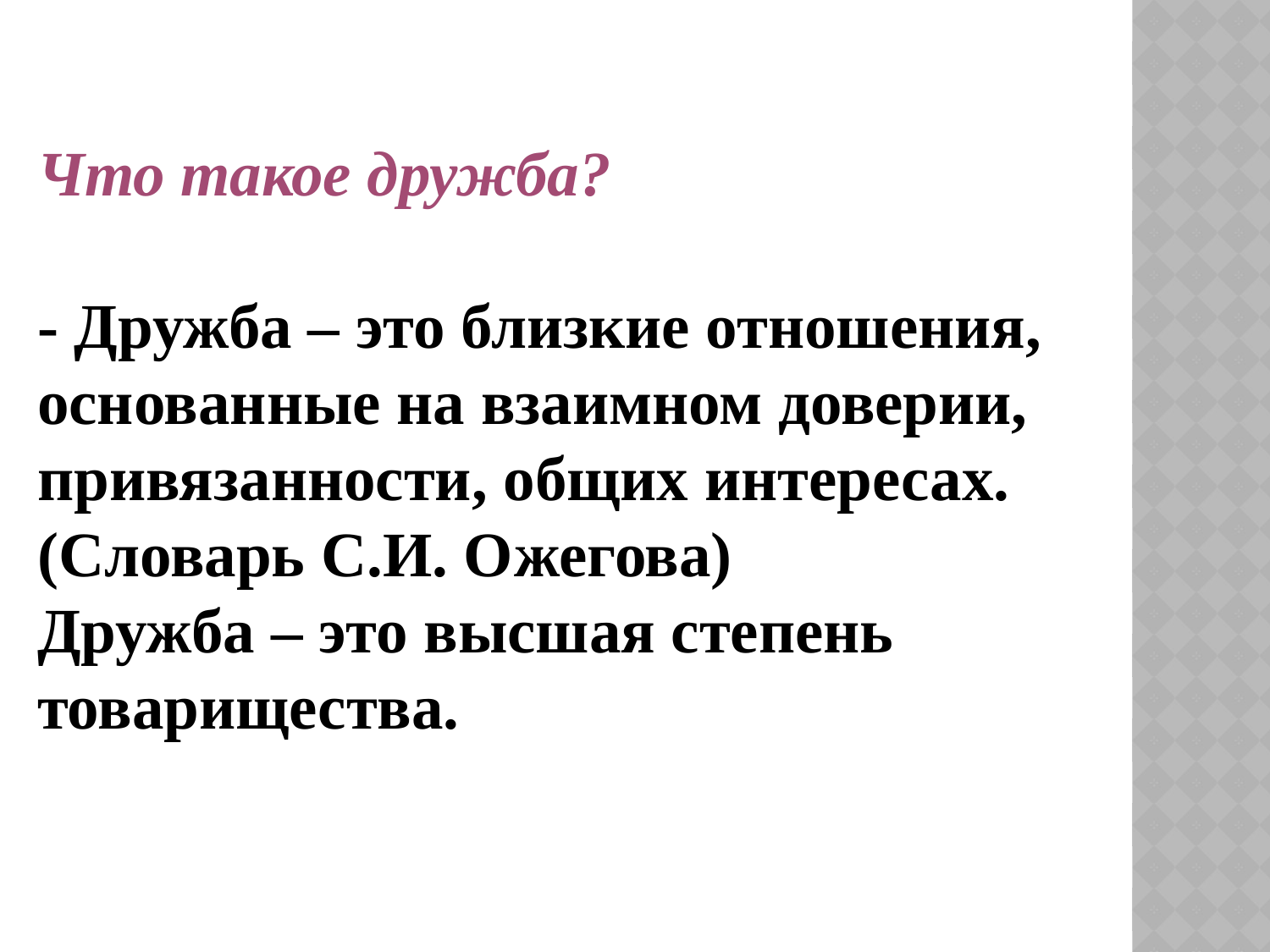

Что такое дружба?

- Дружба – это близкие отношения, основанные на взаимном доверии, привязанности, общих интересах. (Словарь С.И. Ожегова)
Дружба – это высшая степень товарищества.